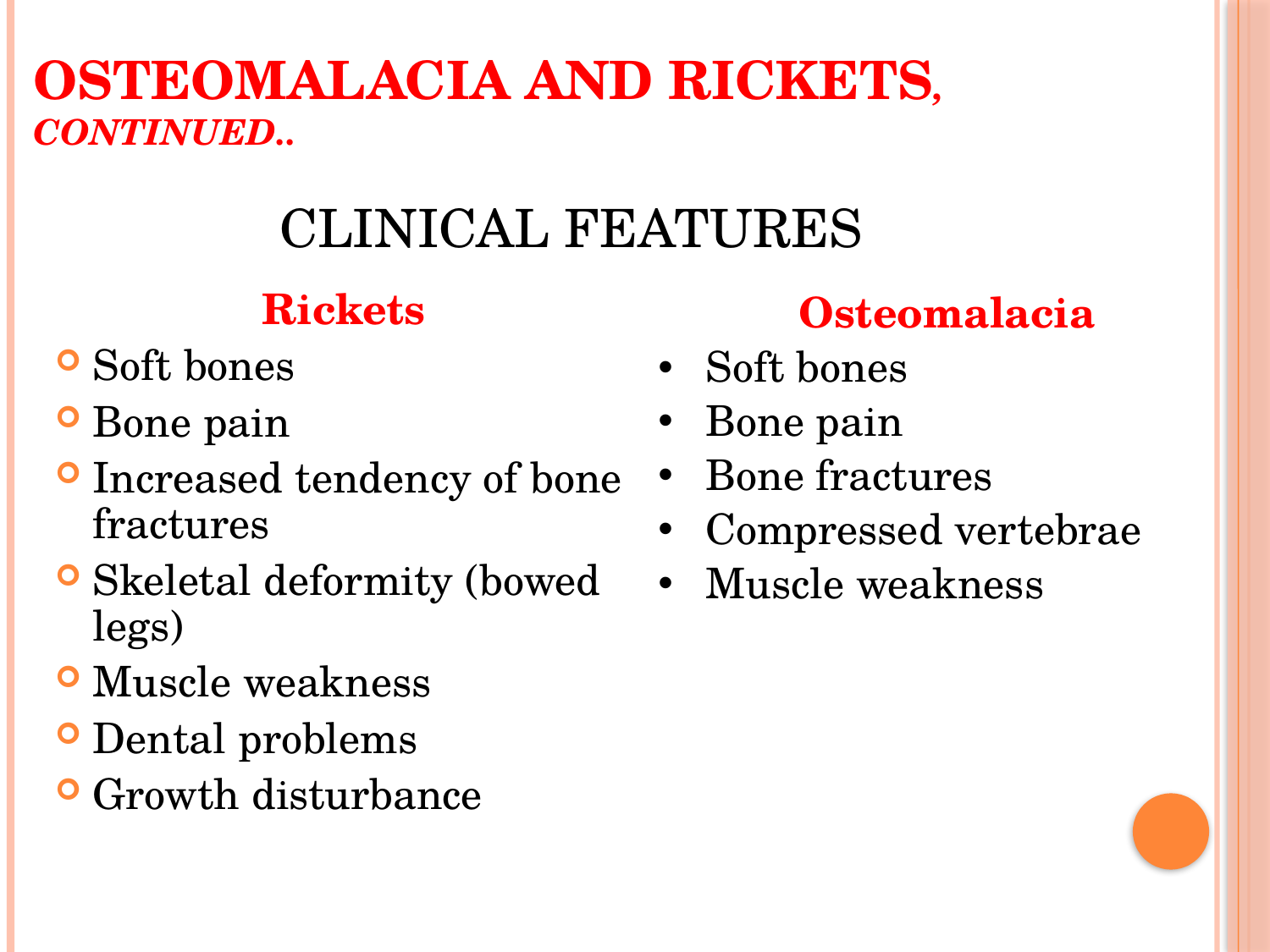

Osteomalacia and Rickets, continued..
# Clinical features
Rickets
Soft bones
Bone pain
Increased tendency of bone fractures
Skeletal deformity (bowed legs)
Muscle weakness
Dental problems
Growth disturbance
Osteomalacia
Soft bones
Bone pain
Bone fractures
Compressed vertebrae
Muscle weakness